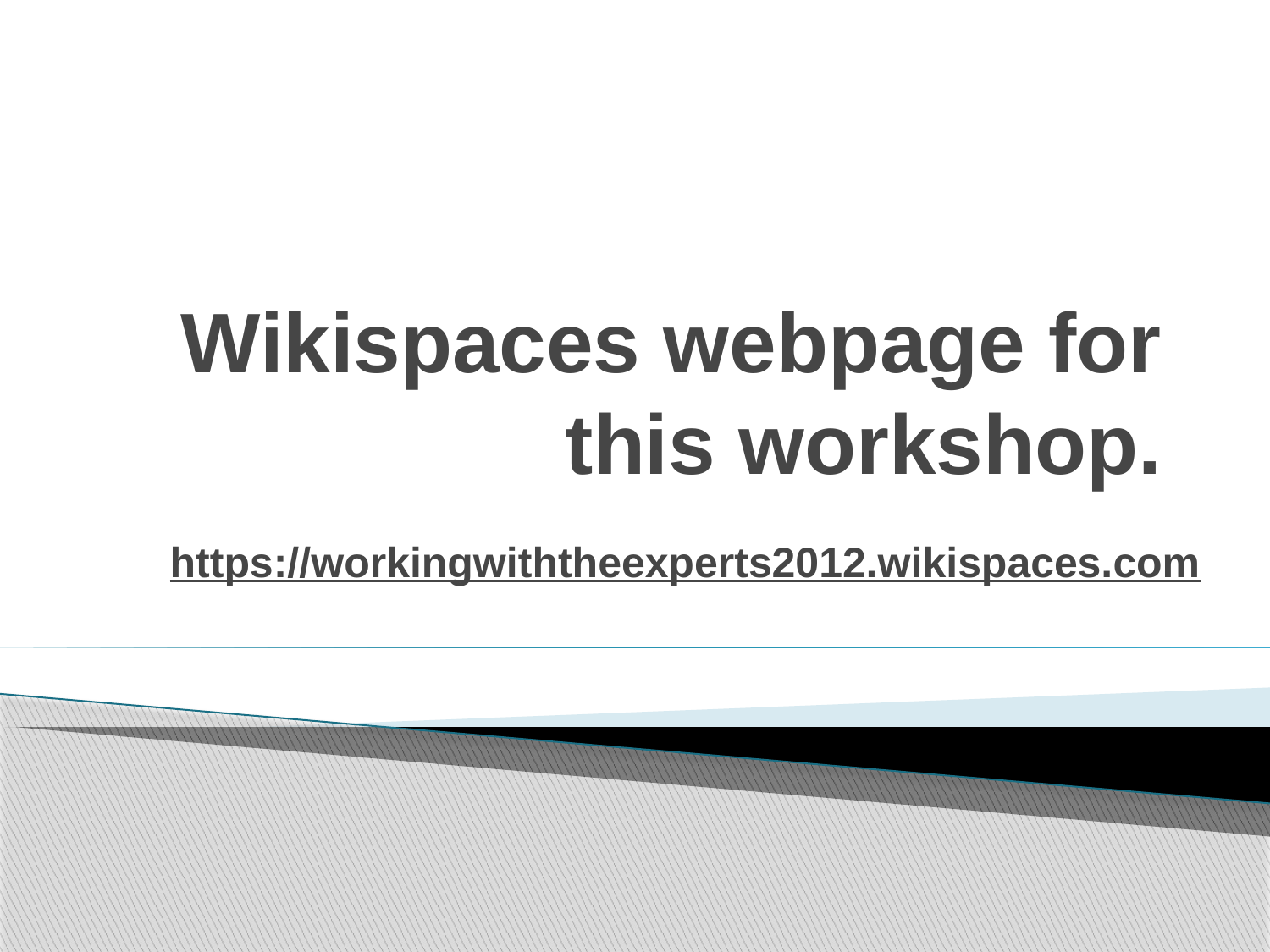

# Wikispaces webpage for this workshop.
https://workingwiththeexperts2012.wikispaces.com